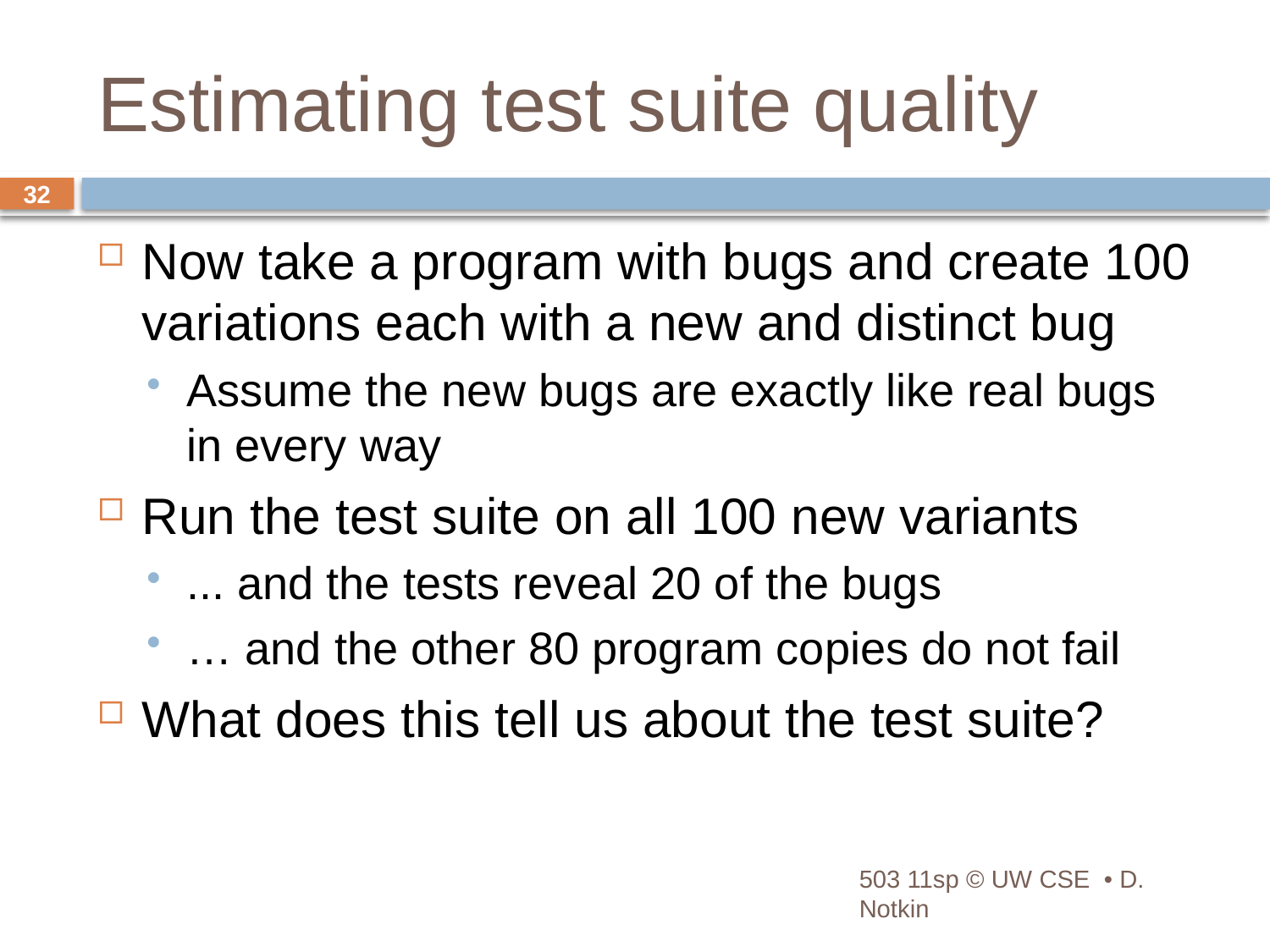

# Estimating test suite quality
32
Now take a program with bugs and create 100 variations each with a new and distinct bug
Assume the new bugs are exactly like real bugs in every way
Run the test suite on all 100 new variants
... and the tests reveal 20 of the bugs
… and the other 80 program copies do not fail
What does this tell us about the test suite?
503 11sp © UW CSE  • D. Notkin